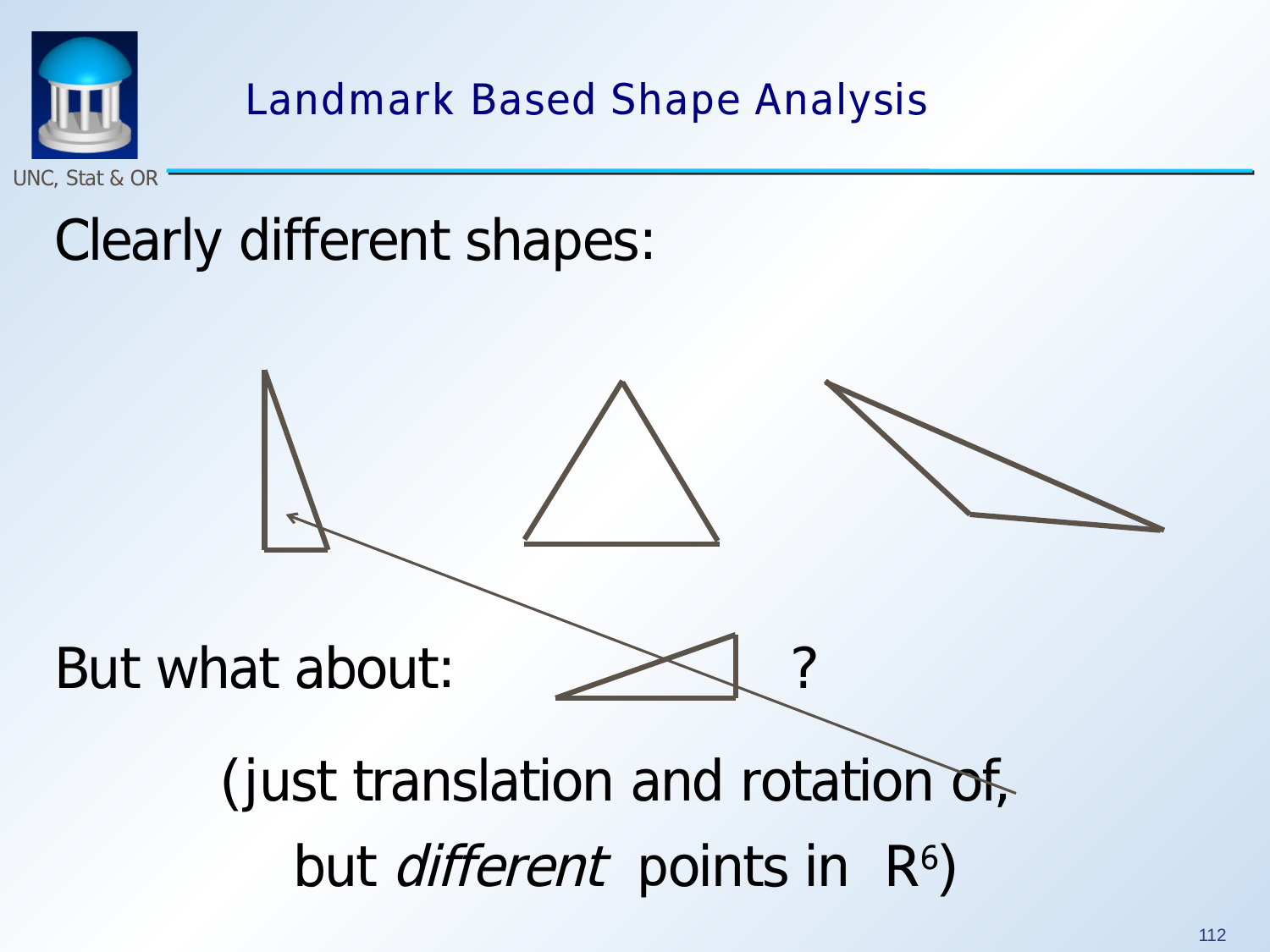

# Landmark Based Shape Analysis
Clearly different shapes:

But what about:                   ?

(just translation and rotation of,
but different  points in  R6)